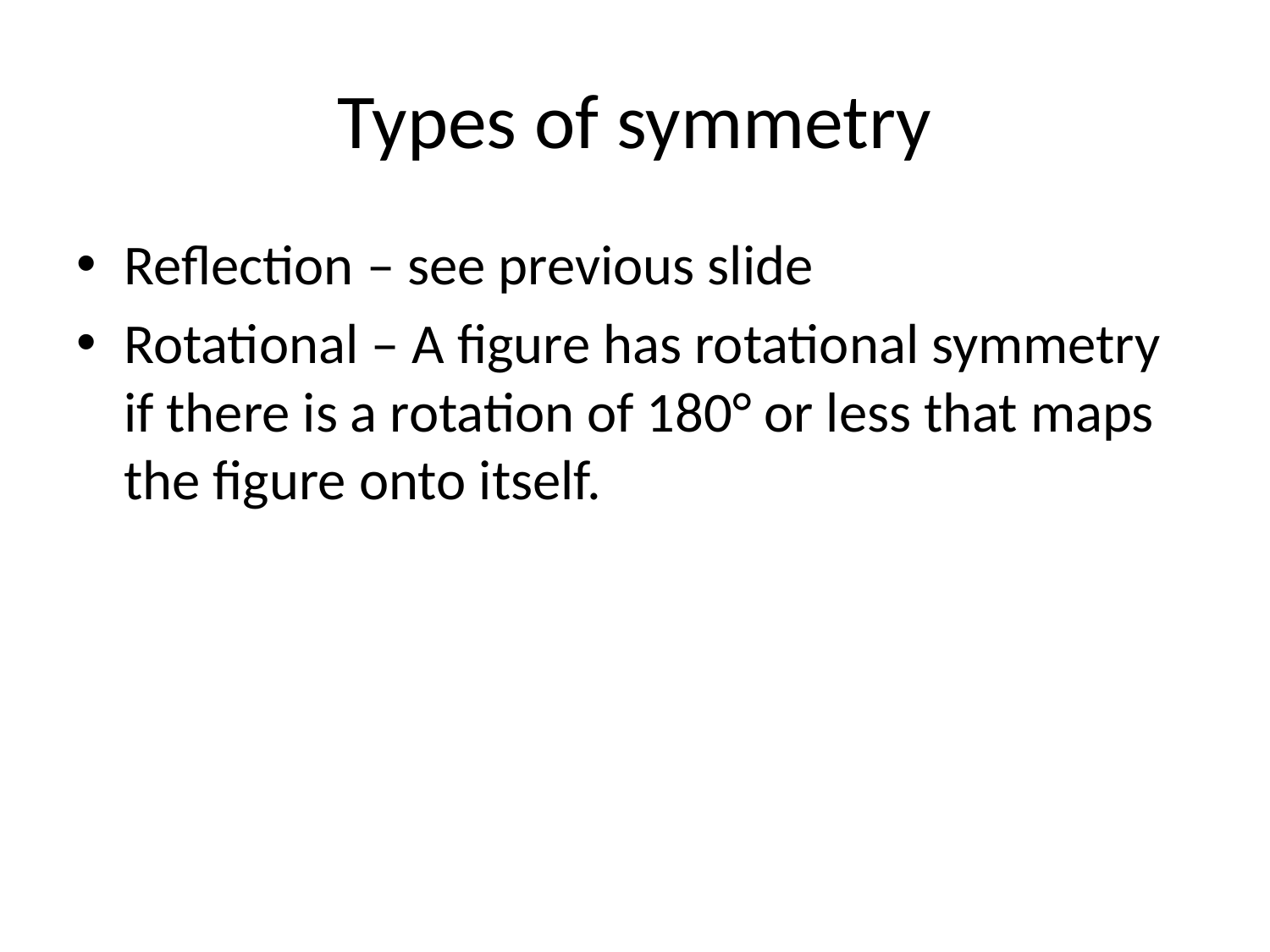

# Types of symmetry
Reflection – see previous slide
Rotational – A figure has rotational symmetry if there is a rotation of 180° or less that maps the figure onto itself.